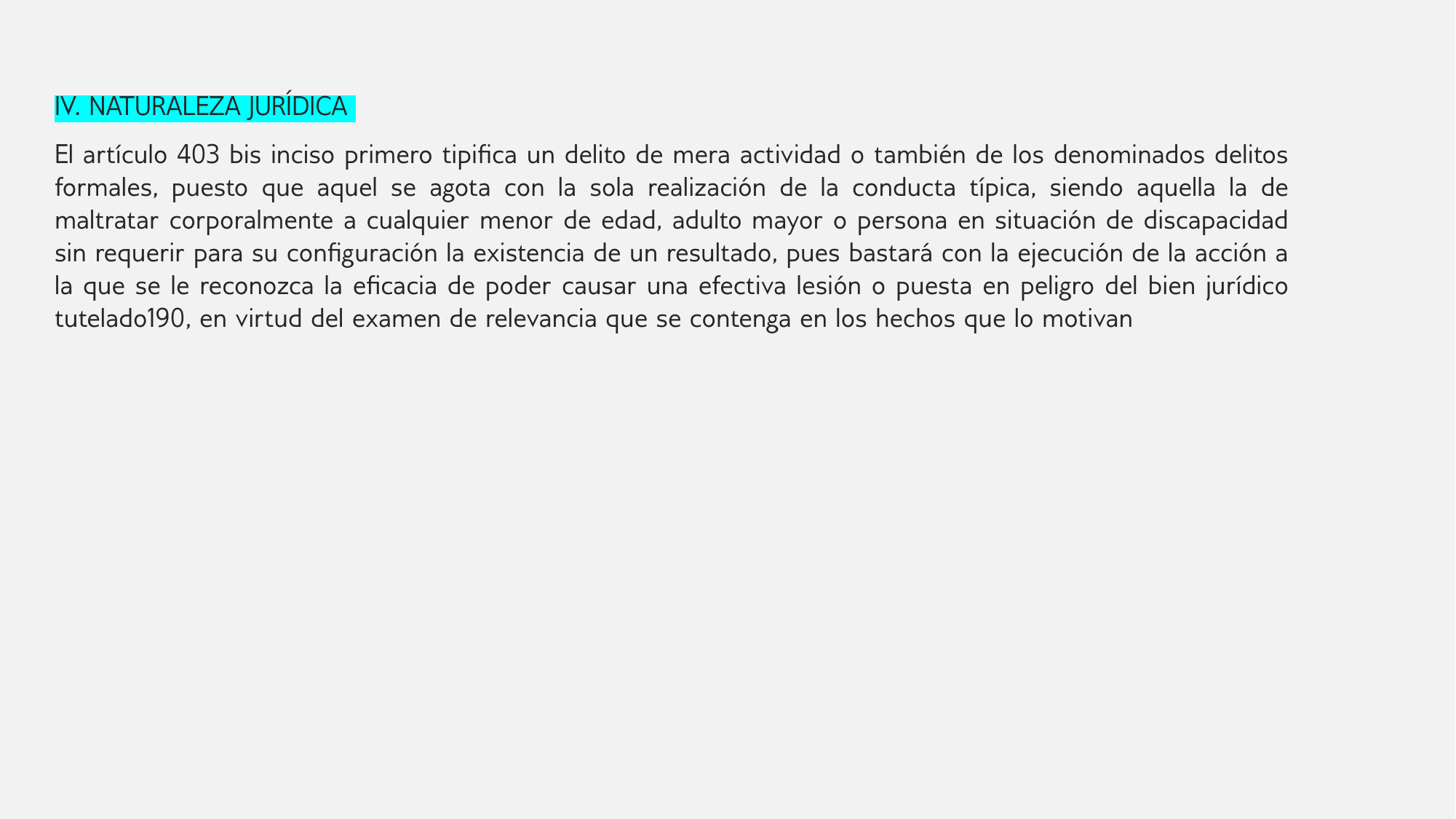

IV. NATURALEZA JURÍDICA
El artículo 403 bis inciso primero tipifica un delito de mera actividad o también de los denominados delitos formales, puesto que aquel se agota con la sola realización de la conducta típica, siendo aquella la de maltratar corporalmente a cualquier menor de edad, adulto mayor o persona en situación de discapacidad sin requerir para su configuración la existencia de un resultado, pues bastará con la ejecución de la acción a la que se le reconozca la eficacia de poder causar una efectiva lesión o puesta en peligro del bien jurídico tutelado190, en virtud del examen de relevancia que se contenga en los hechos que lo motivan